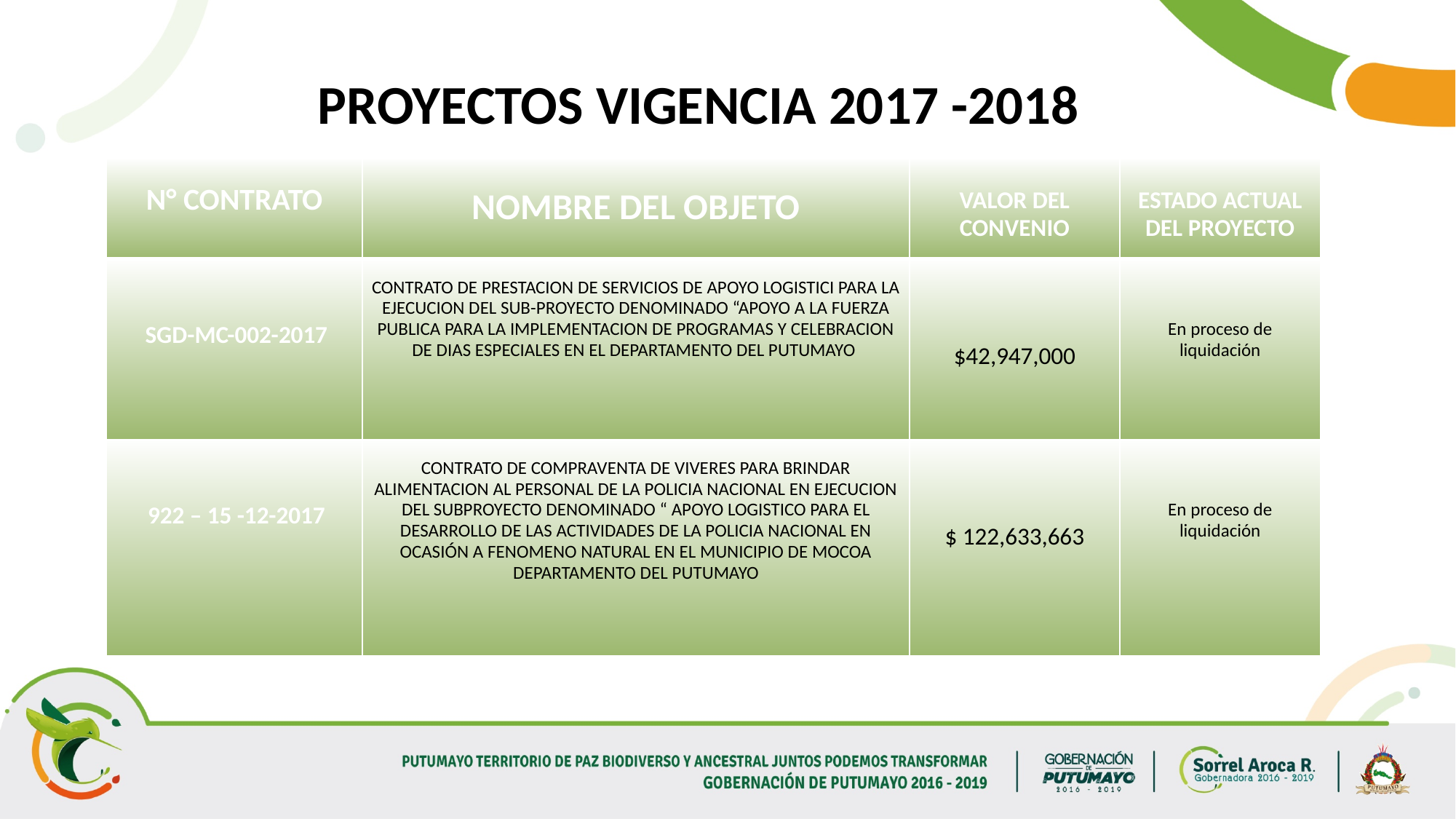

PROYECTOS VIGENCIA 2017 -2018
| N° CONTRATO | NOMBRE DEL OBJETO | VALOR DEL CONVENIO | ESTADO ACTUAL DEL PROYECTO |
| --- | --- | --- | --- |
| SGD-MC-002-2017 | CONTRATO DE PRESTACION DE SERVICIOS DE APOYO LOGISTICI PARA LA EJECUCION DEL SUB-PROYECTO DENOMINADO “APOYO A LA FUERZA PUBLICA PARA LA IMPLEMENTACION DE PROGRAMAS Y CELEBRACION DE DIAS ESPECIALES EN EL DEPARTAMENTO DEL PUTUMAYO | $42,947,000 | En proceso de liquidación |
| 922 – 15 -12-2017 | CONTRATO DE COMPRAVENTA DE VIVERES PARA BRINDAR ALIMENTACION AL PERSONAL DE LA POLICIA NACIONAL EN EJECUCION DEL SUBPROYECTO DENOMINADO “ APOYO LOGISTICO PARA EL DESARROLLO DE LAS ACTIVIDADES DE LA POLICIA NACIONAL EN OCASIÓN A FENOMENO NATURAL EN EL MUNICIPIO DE MOCOA DEPARTAMENTO DEL PUTUMAYO | $ 122,633,663 | En proceso de liquidación |